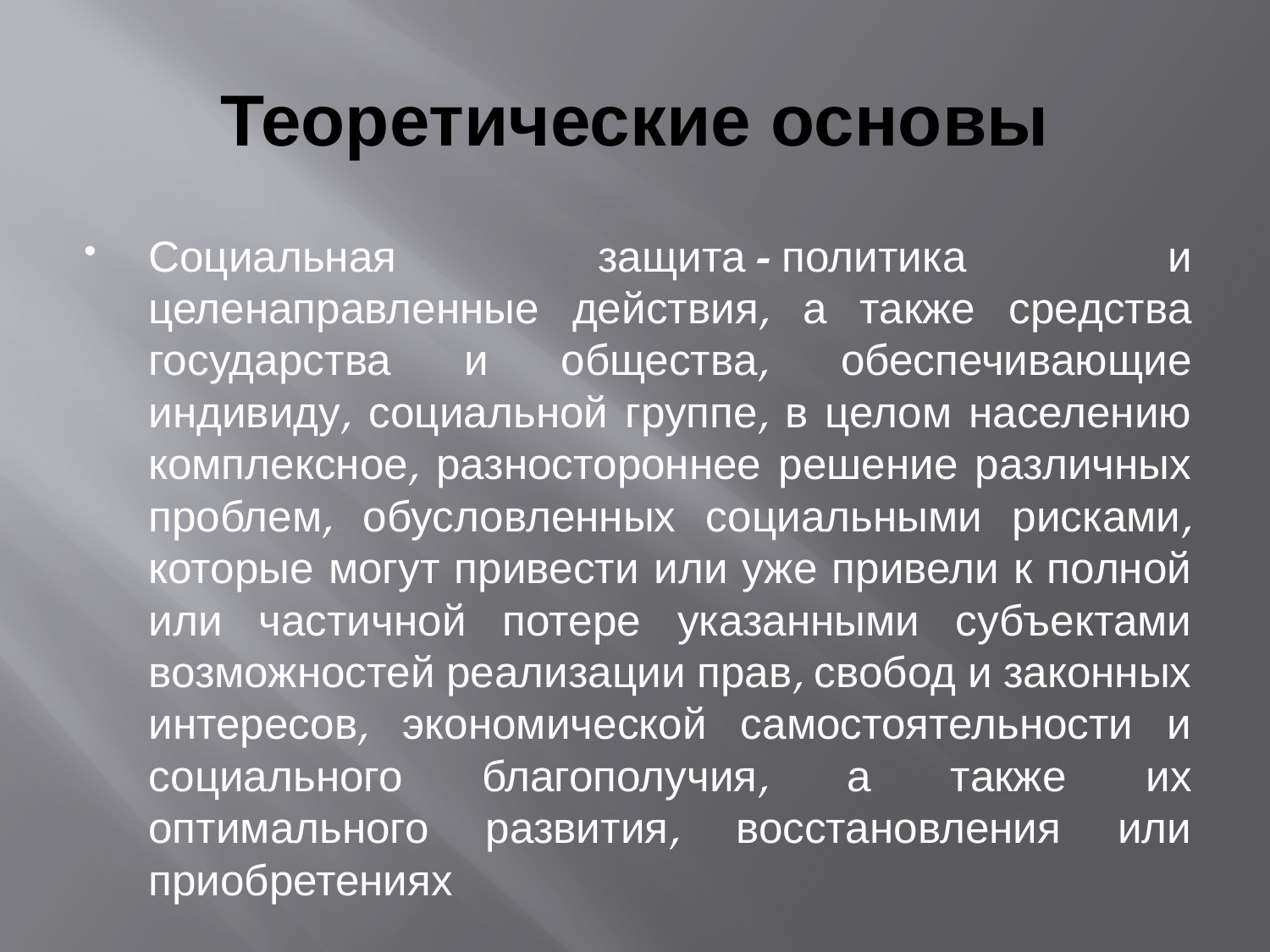

# Теоретические основы
Социальная защита - политика и целенаправленные действия, а также средства государства и общества, обеспечивающие индивиду, социальной группе, в целом населению комплексное, разностороннее решение различных проблем, обусловленных социальными рисками, которые могут привести или уже привели к полной или частичной потере указанными субъектами возможностей реализации прав, свобод и законных интересов, экономической самостоятельности и социального благополучия, а также их оптимального развития, восстановления или приобретениях